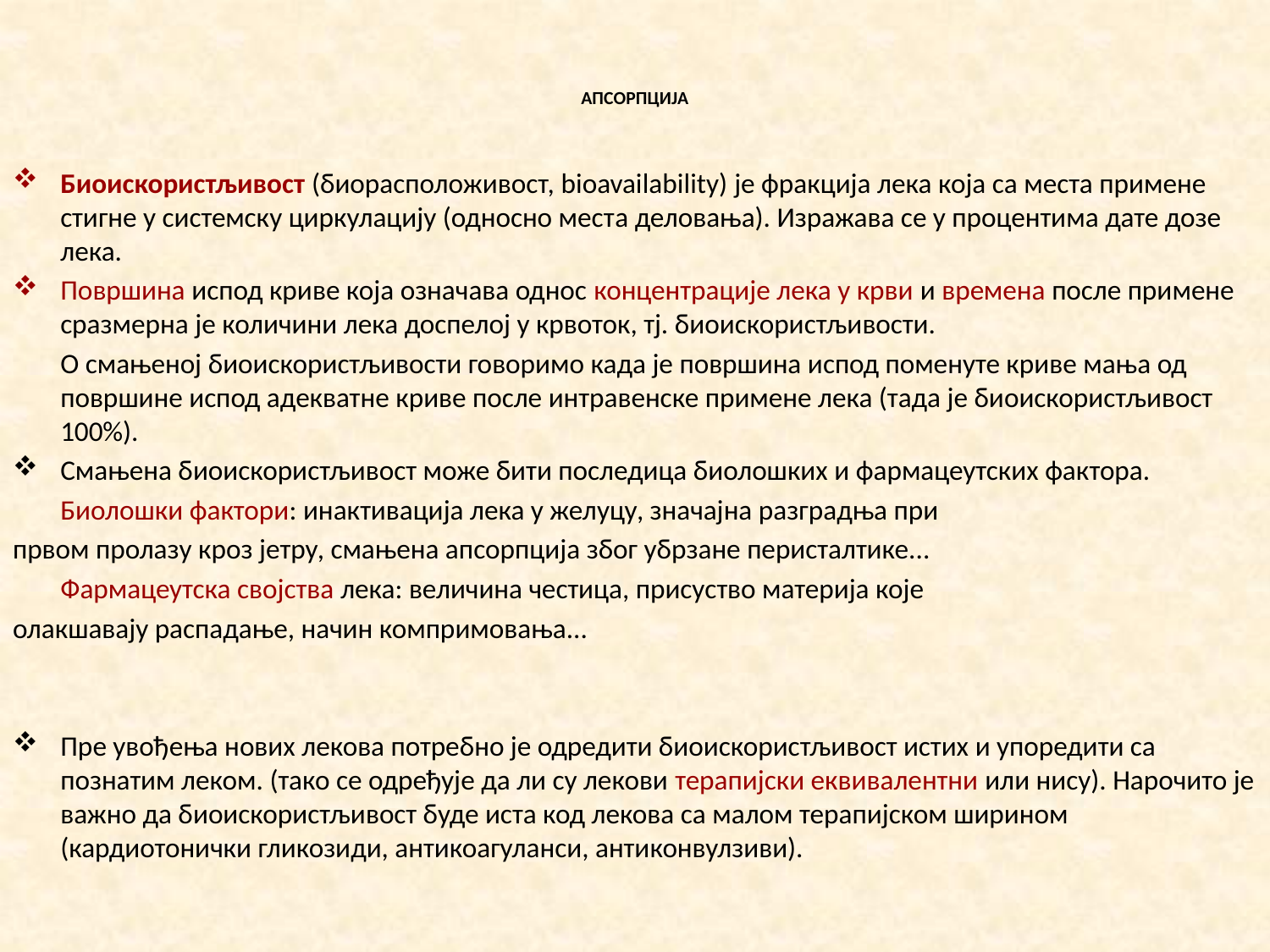

# АПСОРПЦИЈА
Биоискористљивост (биорасположивост, bioavailability) је фракција лека која са места примене стигне у системску циркулацију (односно местa деловања). Изражава се у процентима дате дозе лека.
Површина испод криве која означава однос концентрације лека у крви и времена после примене сразмерна је количини лека доспелој у крвоток, тј. биоискористљивости.
	О смањеној биоискористљивости говоримо када је површина испод поменуте криве мања од површине испод адекватне криве после интравенске примене лека (тада је биоискористљивост 100%).
Смањена биоискористљивост може бити последица биолошких и фармацеутских фактора.
	Биолошки фактори: инактивација лека у желуцу, значајна разградња при
првом пролазу кроз јетру, смањена апсорпција због убрзане перисталтике...
	Фармацеутска својства лека: величина честица, присуство материја које
олакшавају распадање, начин компримовања...

Пре увођења нових лекова потребно је одредити биоискористљивост истих и упоредити са познатим леком. (тако се одређује да ли су лекови терапијски еквивалентни или нису). Нарочито је важно да биоискористљивост буде иста код лекова са малом терапијском ширином (кардиотонички гликозиди, антикоагуланси, антиконвулзиви).